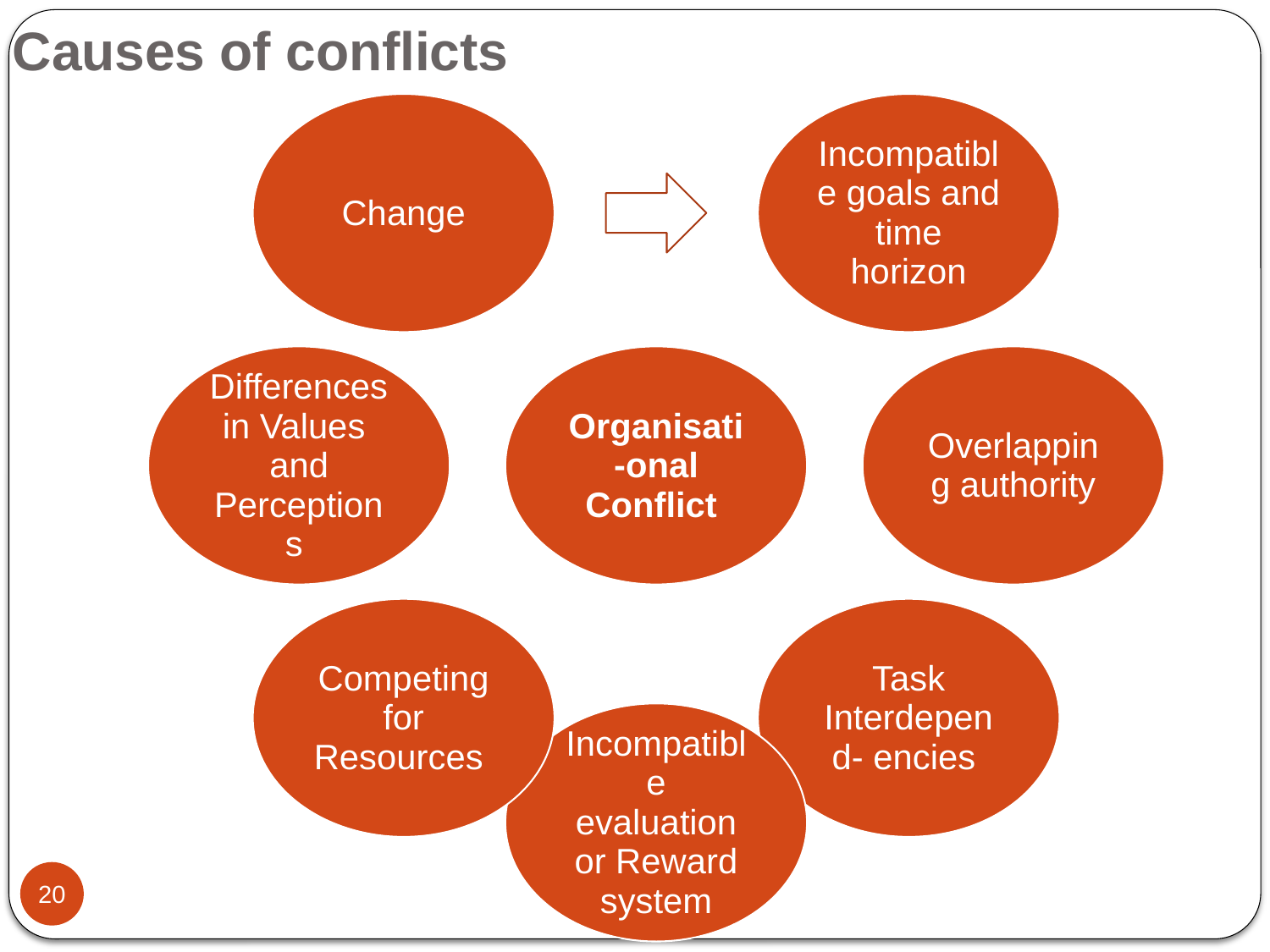

Organisati-onal Conflict
Incompatible goals and time horizon
Overlapping authority
Incompatible evaluation or Reward system
Competing for Resources
Task Interdepend- encies
Differences in Values
and Perceptions
Change
# Causes of conflicts
20